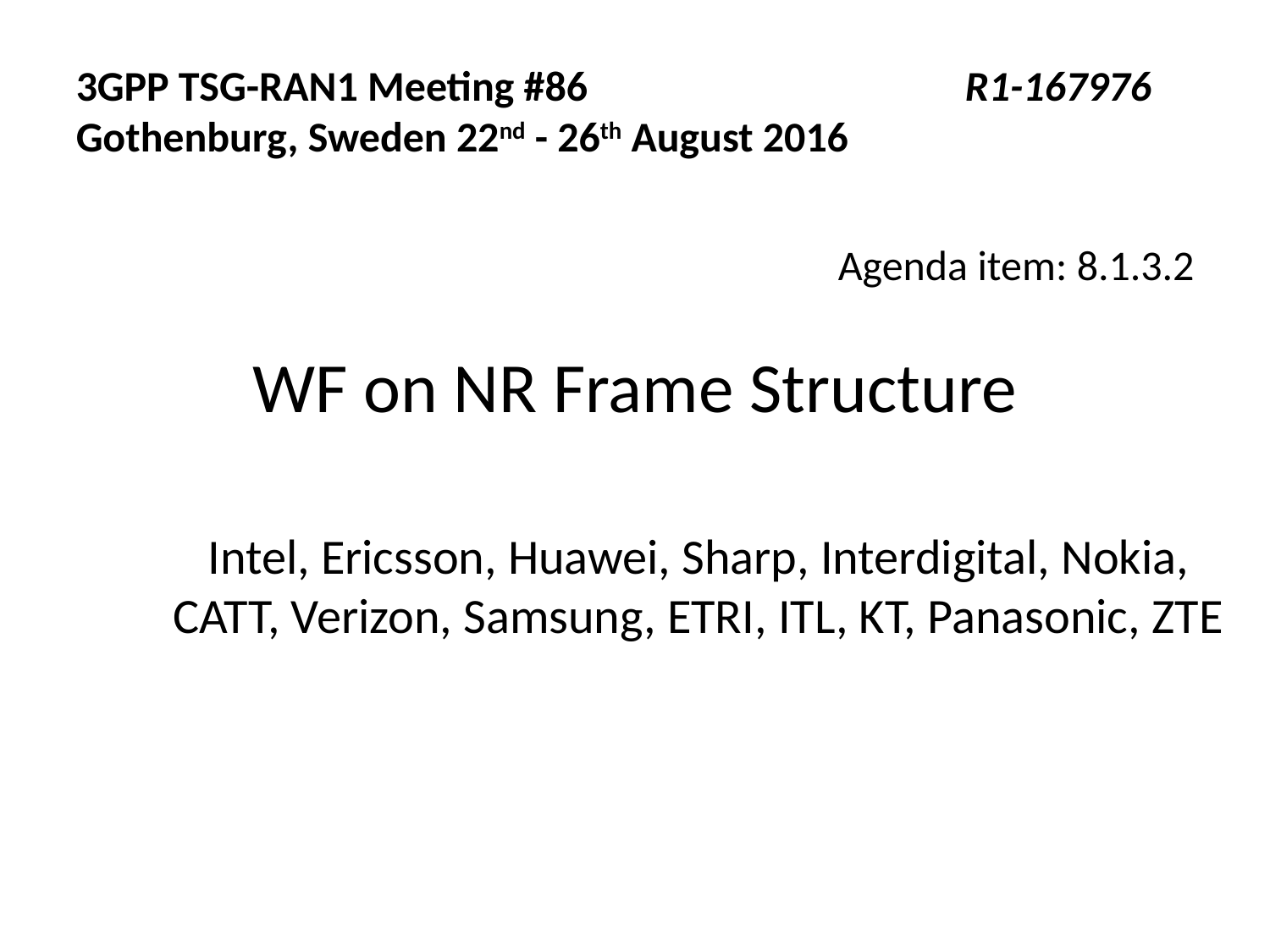

3GPP TSG-RAN1 Meeting #86			R1-167976
Gothenburg, Sweden 22nd - 26th August 2016
Agenda item: 8.1.3.2
WF on NR Frame Structure
Intel, Ericsson, Huawei, Sharp, Interdigital, Nokia, CATT, Verizon, Samsung, ETRI, ITL, KT, Panasonic, ZTE